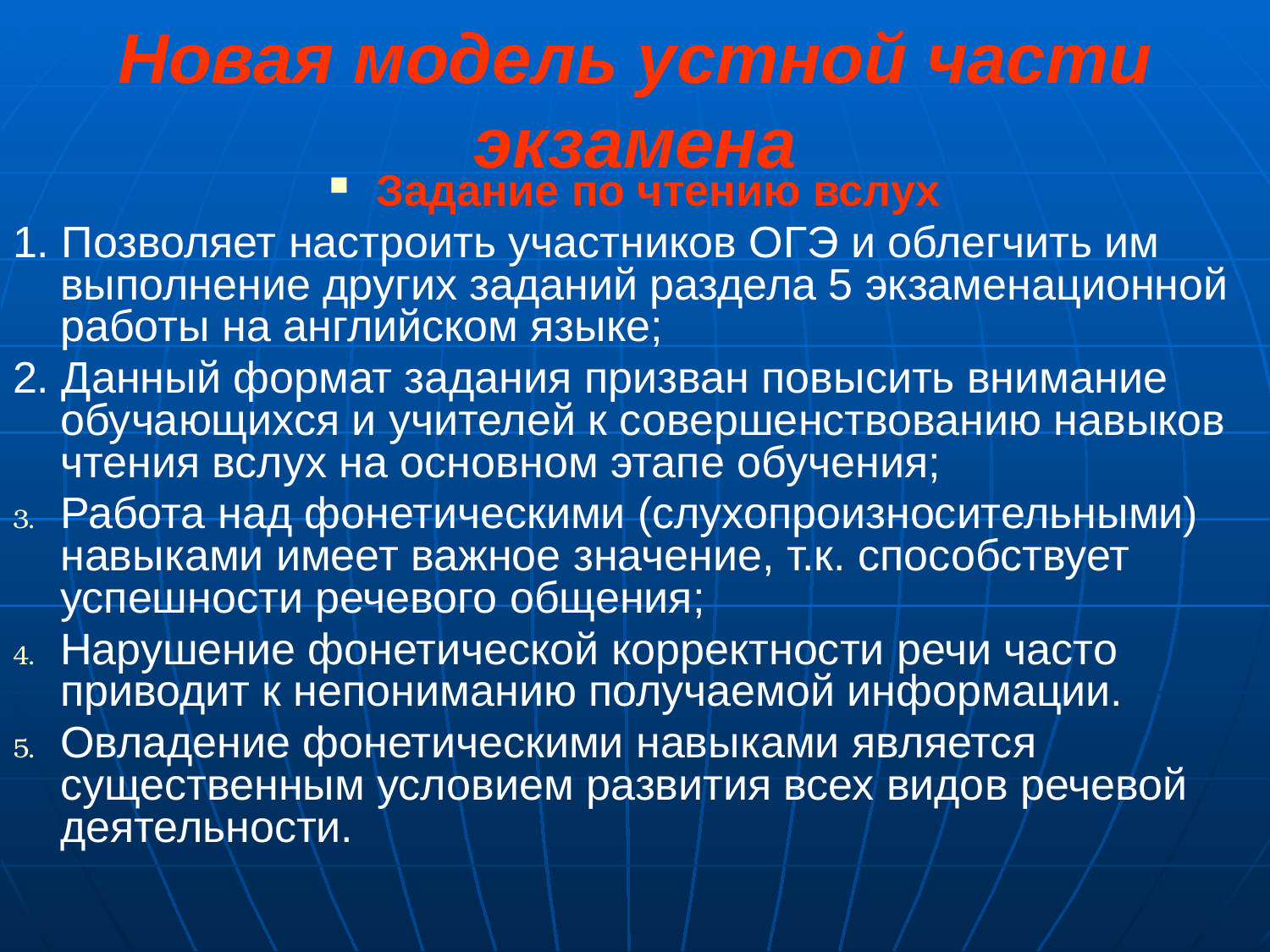

# Новая модель устной части экзамена
Задание по чтению вслух
1. Позволяет настроить участников ОГЭ и облегчить им выполнение других заданий раздела 5 экзаменационной работы на английском языке;
2. Данный формат задания призван повысить внимание обучающихся и учителей к совершенствованию навыков чтения вслух на основном этапе обучения;
Работа над фонетическими (слухопроизносительными) навыками имеет важное значение, т.к. способствует успешности речевого общения;
Нарушение фонетической корректности речи часто приводит к непониманию получаемой информации.
Овладение фонетическими навыками является существенным условием развития всех видов речевой деятельности.